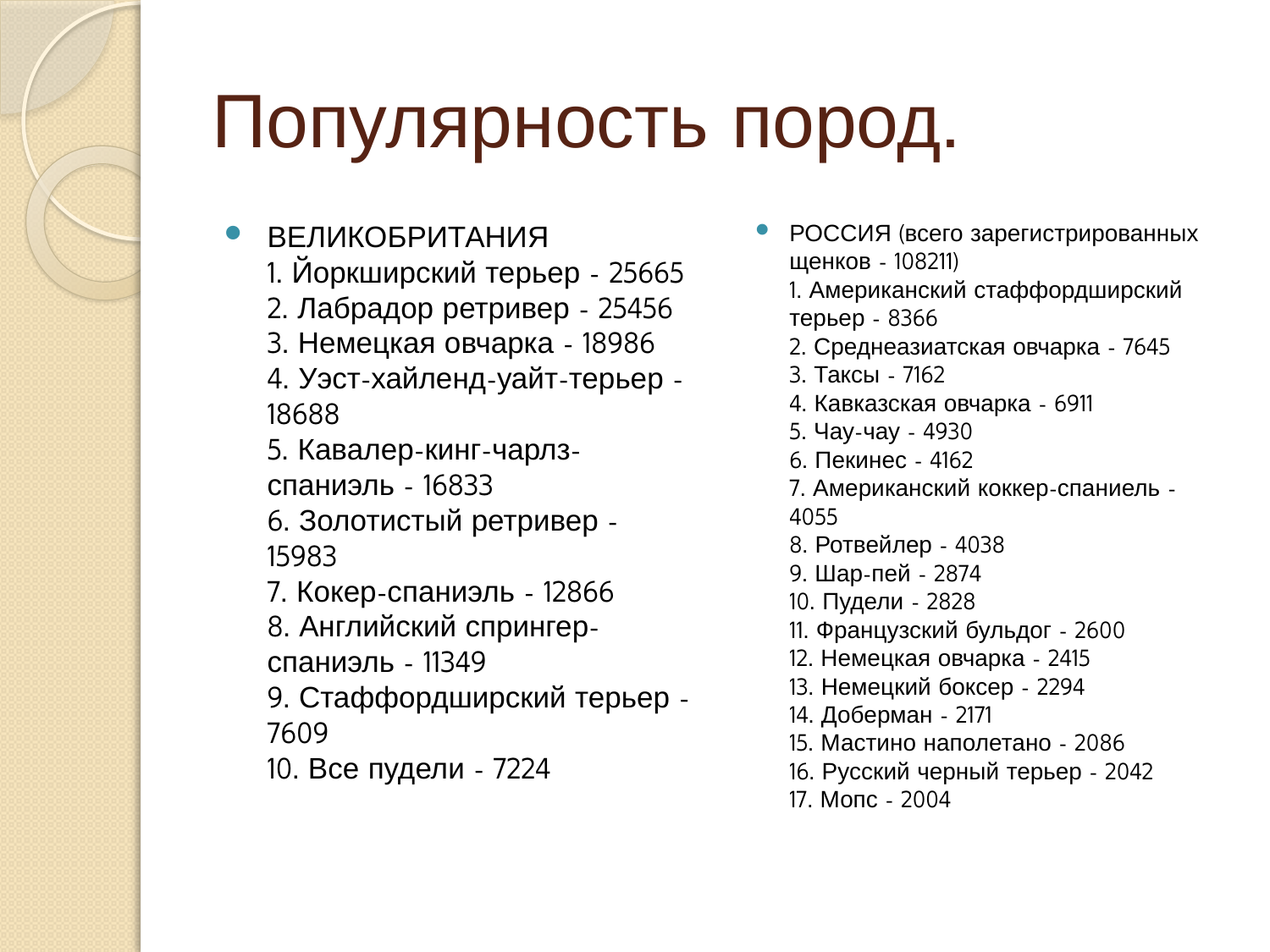

# Популярность пород.
ВЕЛИКОБРИТАНИЯ
1. Йоркширский терьер - 25665
2. Лабрадор ретривер - 25456
3. Немецкая овчарка - 18986
4. Уэст-хайленд-уайт-терьер - 18688
5. Кавалер-кинг-чарлз-спаниэль - 16833
6. Золотистый ретривер - 15983
7. Кокер-спаниэль - 12866
8. Английский спрингер-спаниэль - 11349
9. Стаффордширский терьер - 7609
10. Все пудели - 7224
РОССИЯ (всего зарегистрированных щенков - 108211)
1. Американский стаффордширский терьер - 8366
2. Среднеазиатская овчарка - 7645
3. Таксы - 7162
4. Кавказская овчарка - 6911
5. Чау-чау - 4930
6. Пекинес - 4162
7. Американский коккер-спаниель - 4055
8. Ротвейлер - 4038
9. Шар-пей - 2874
10. Пудели - 2828
11. Французский бульдог - 2600
12. Немецкая овчарка - 2415
13. Немецкий боксер - 2294
14. Доберман - 2171
15. Мастино наполетано - 2086
16. Русский черный терьер - 2042
17. Мопс - 2004